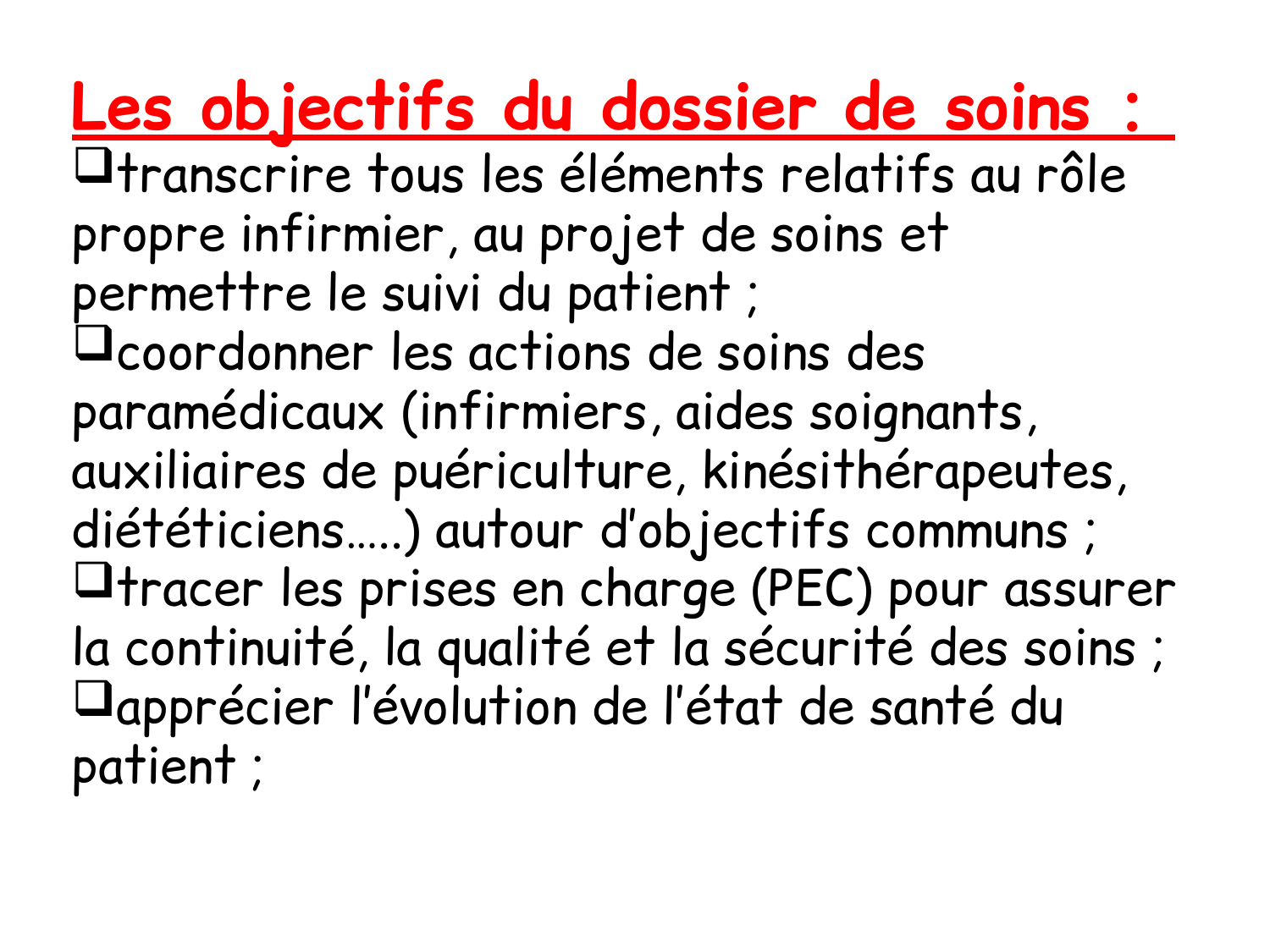

Les objectifs du dossier de soins :
transcrire tous les éléments relatifs au rôle propre infirmier, au projet de soins et permettre le suivi du patient ;
coordonner les actions de soins des paramédicaux (infirmiers, aides soignants, auxiliaires de puériculture, kinésithérapeutes, diététiciens…..) autour d’objectifs communs ;
tracer les prises en charge (PEC) pour assurer la continuité, la qualité et la sécurité des soins ;
apprécier l’évolution de l’état de santé du patient ;